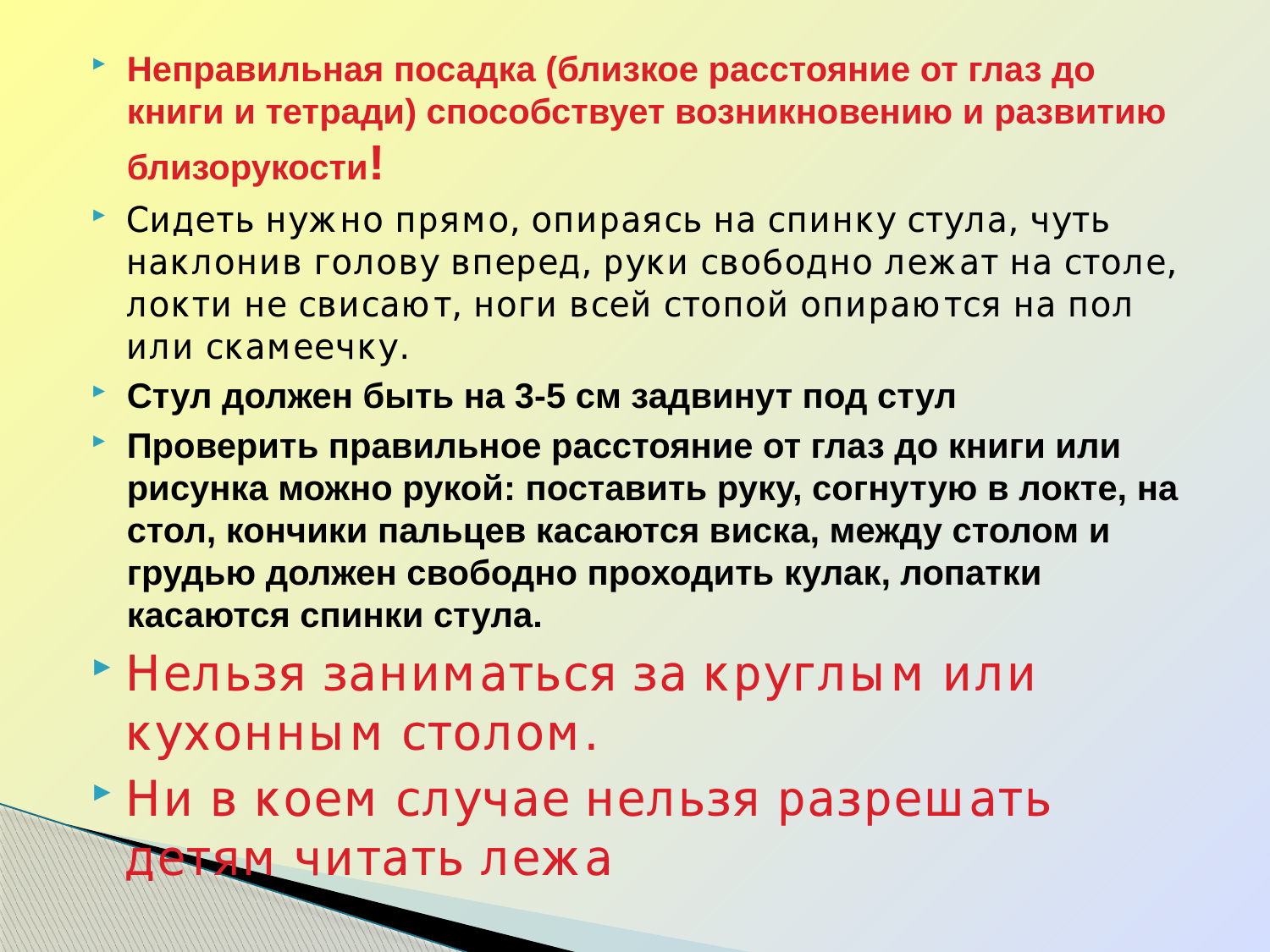

Неправильная посадка (близкое расстояние от глаз до книги и тетради) способствует возникновению и развитию близорукости!
Сидеть нужно прямо, опираясь на спинку стула, чуть наклонив голову вперед, руки свободно лежат на столе, локти не свисают, ноги всей стопой опираются на пол или скамеечку.
Стул должен быть на 3-5 см задвинут под стул
Проверить правильное расстояние от глаз до книги или рисунка можно рукой: поставить руку, согнутую в локте, на стол, кончики пальцев касаются виска, между столом и грудью должен свободно проходить кулак, лопатки касаются спинки стула.
Нельзя заниматься за круглым или кухонным столом.
Ни в коем случае нельзя разрешать детям читать лежа